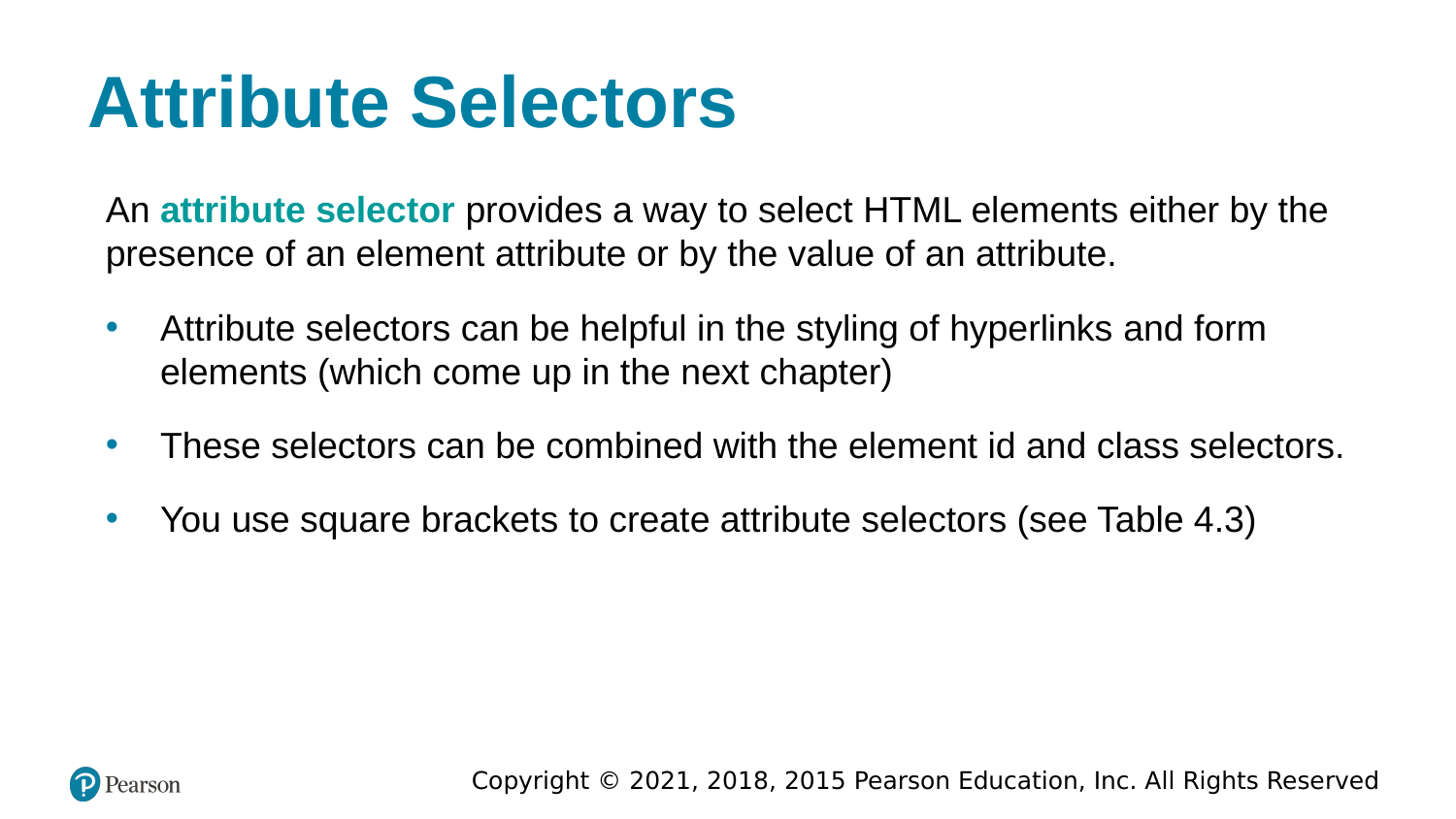

# Attribute Selectors
An attribute selector provides a way to select HTML elements either by the presence of an element attribute or by the value of an attribute.
Attribute selectors can be helpful in the styling of hyperlinks and form elements (which come up in the next chapter)
These selectors can be combined with the element id and class selectors.
You use square brackets to create attribute selectors (see Table 4.3)